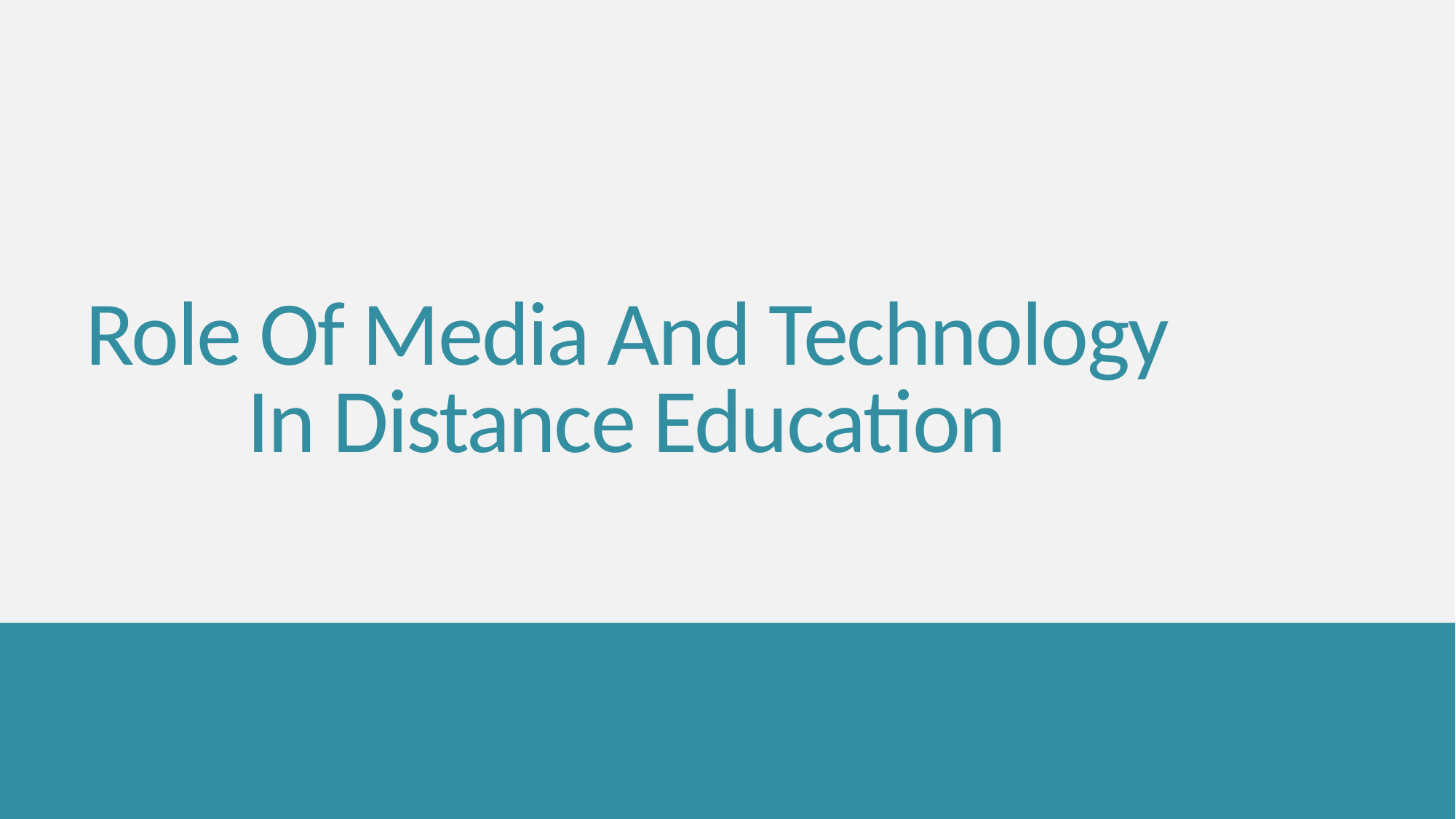

# Role Of Media And Technology In Distance Education